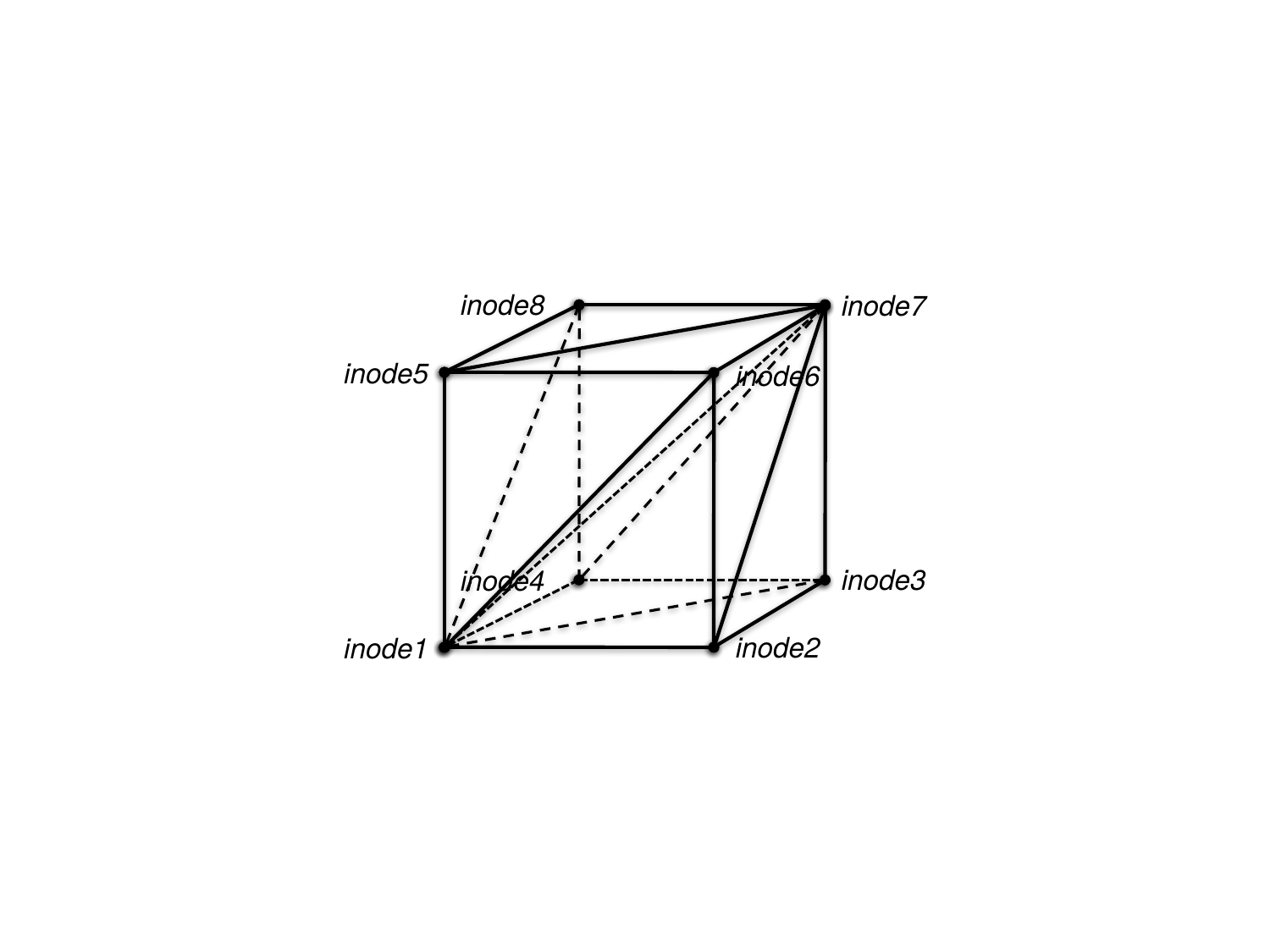

inode8
inode7
inode5
inode6
inode3
inode4
inode2
inode1